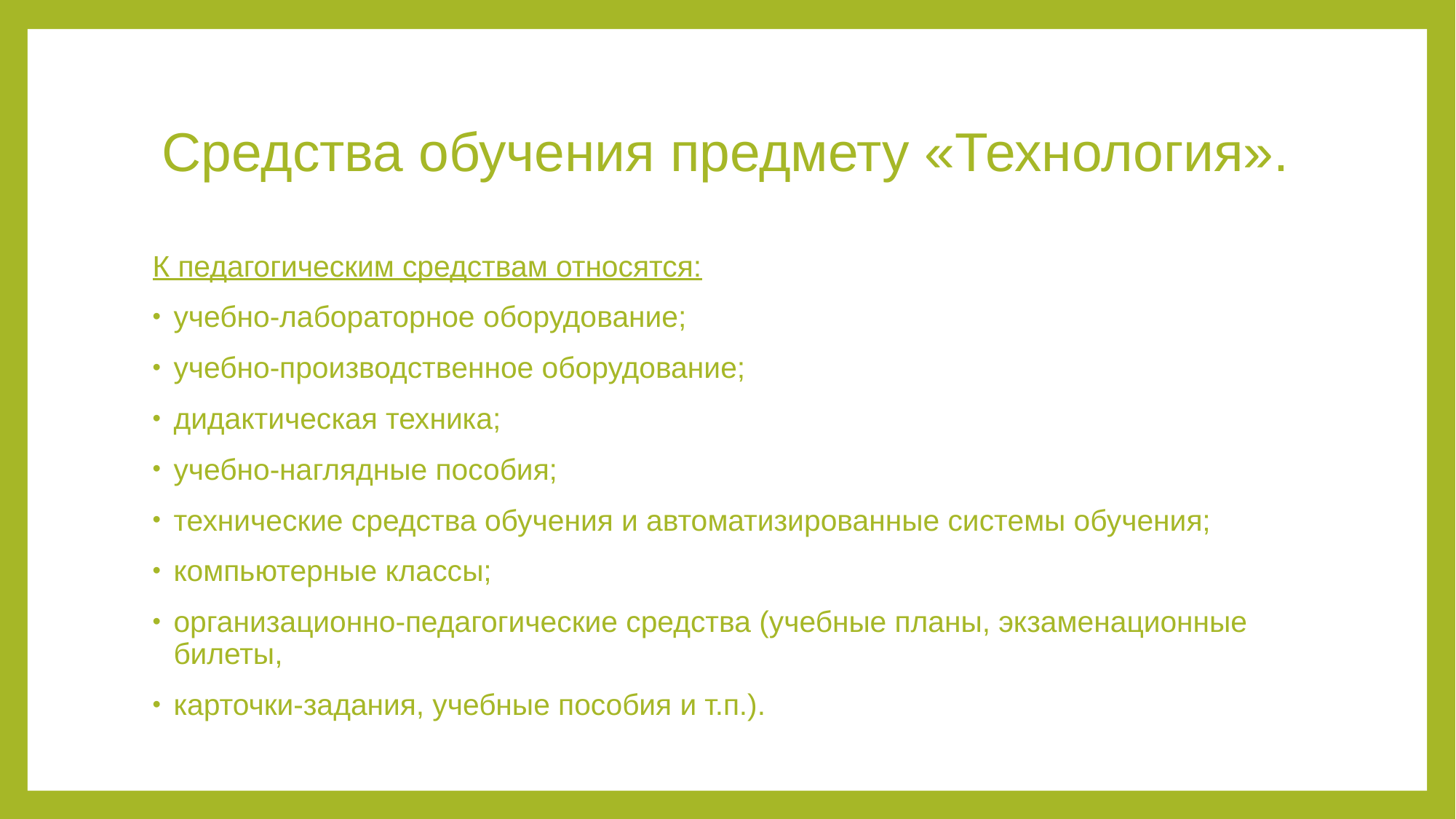

# Средства обучения предмету «Технология».
К педагогическим средствам относятся:
учебно-лабораторное оборудование;
учебно-производственное оборудование;
дидактическая техника;
учебно-наглядные пособия;
технические средства обучения и автоматизированные системы обучения;
компьютерные классы;
организационно-педагогические средства (учебные планы, экзаменационные билеты,
карточки-задания, учебные пособия и т.п.).